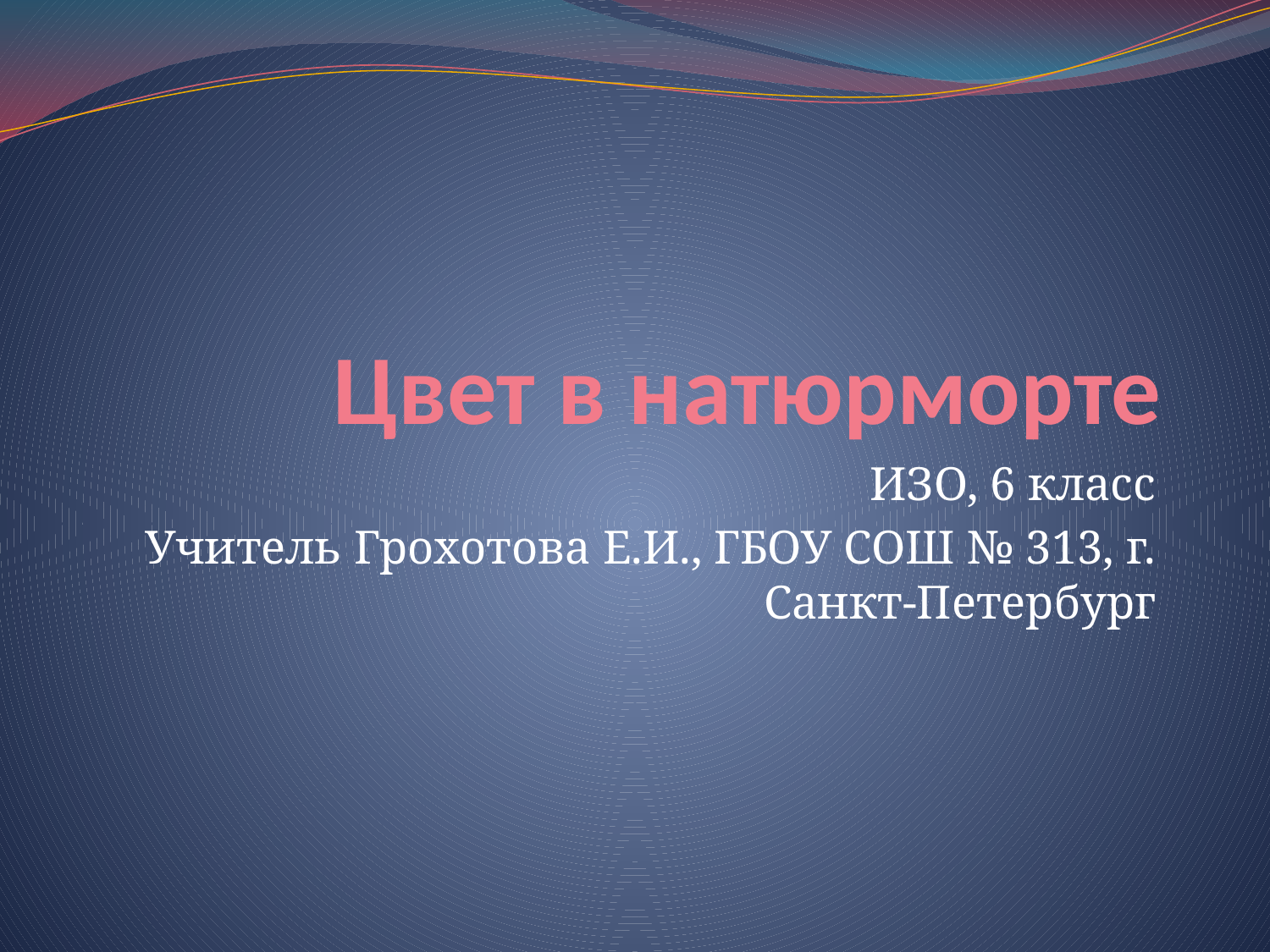

# Цвет в натюрморте
ИЗО, 6 класс
Учитель Грохотова Е.И., ГБОУ СОШ № 313, г. Санкт-Петербург